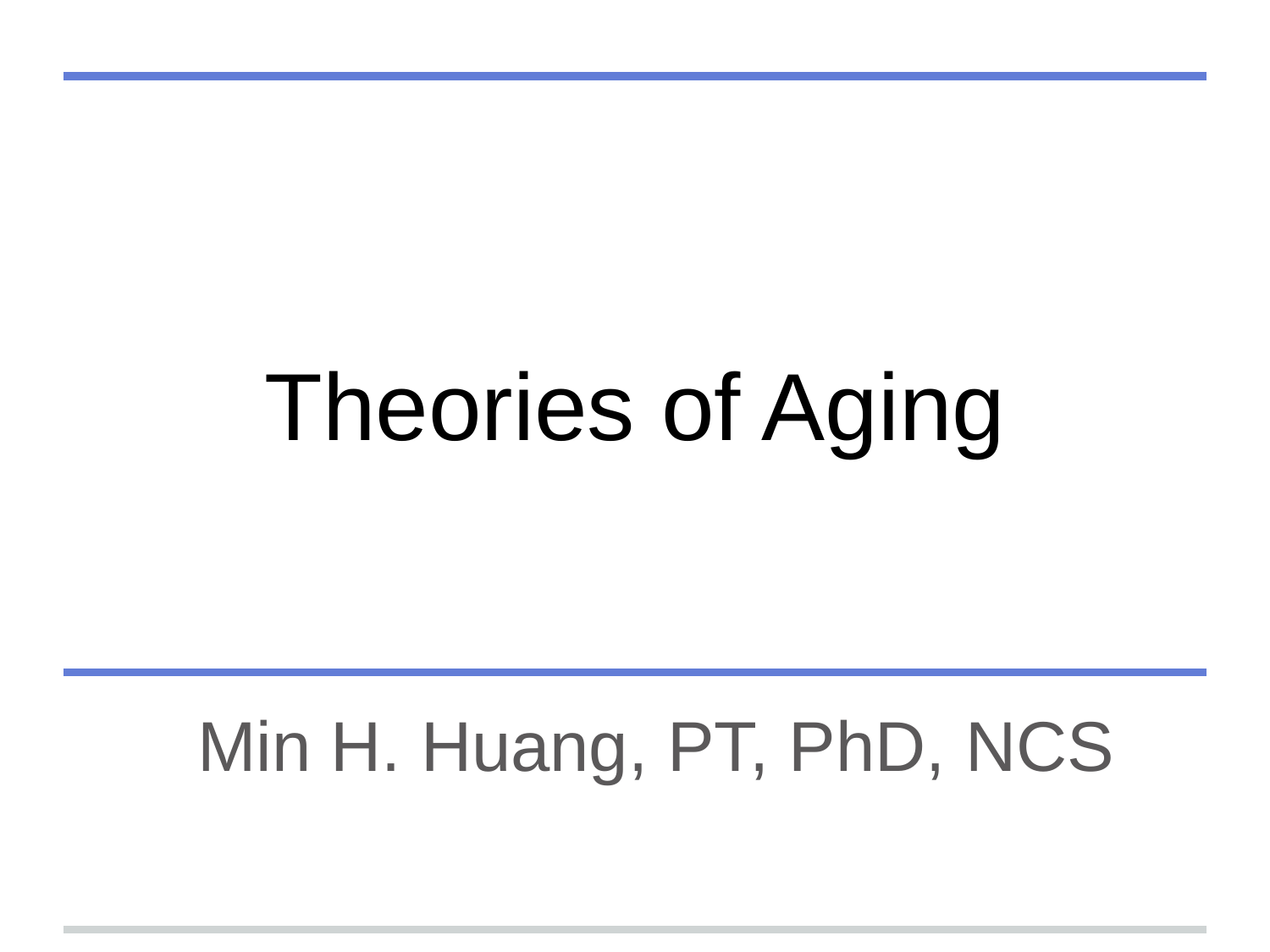

# Theories of Aging
Min H. Huang, PT, PhD, NCS